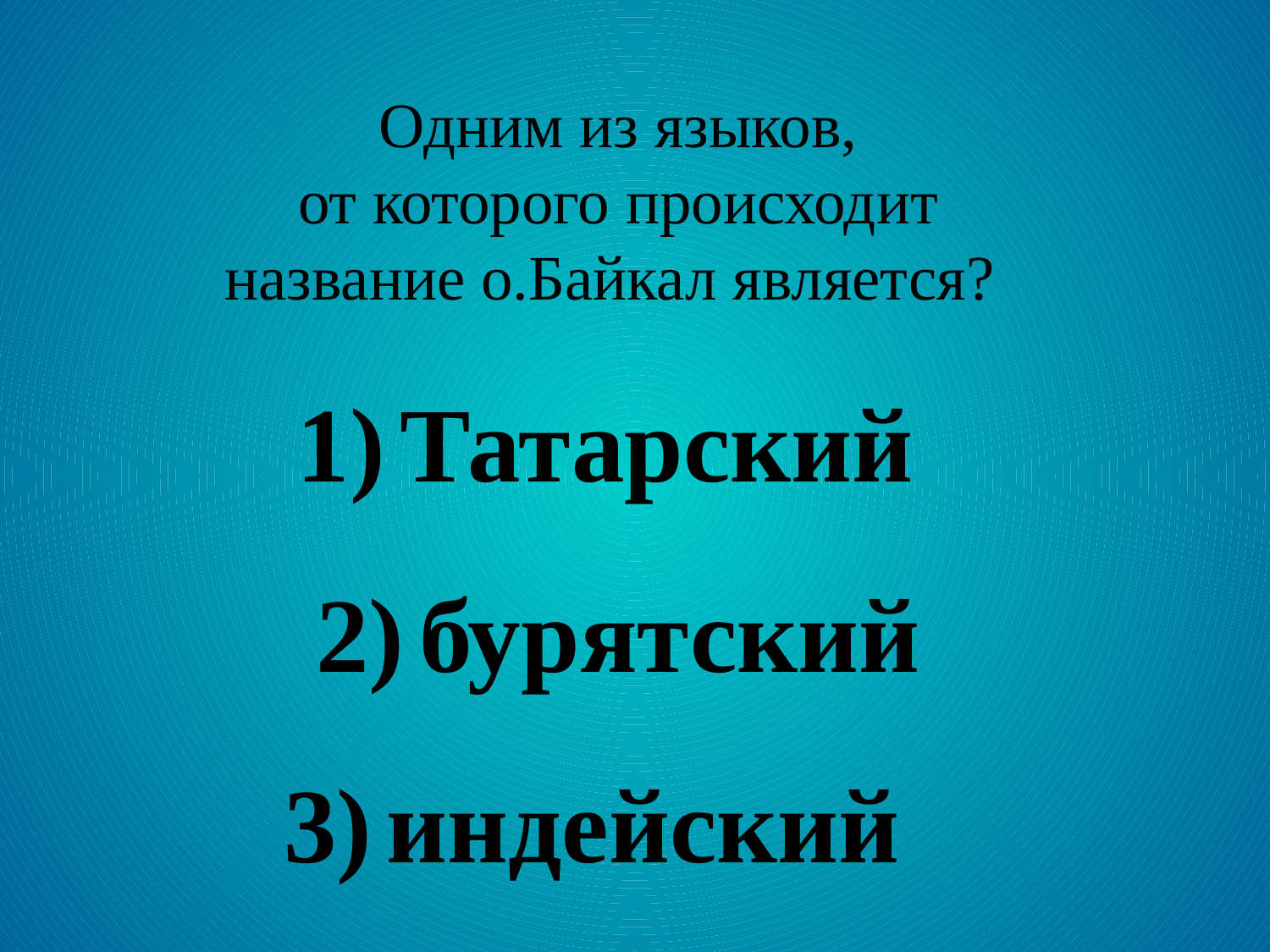

Одним из языков,
 от которого происходит
название о.Байкал является?
Татарский
бурятский
индейский